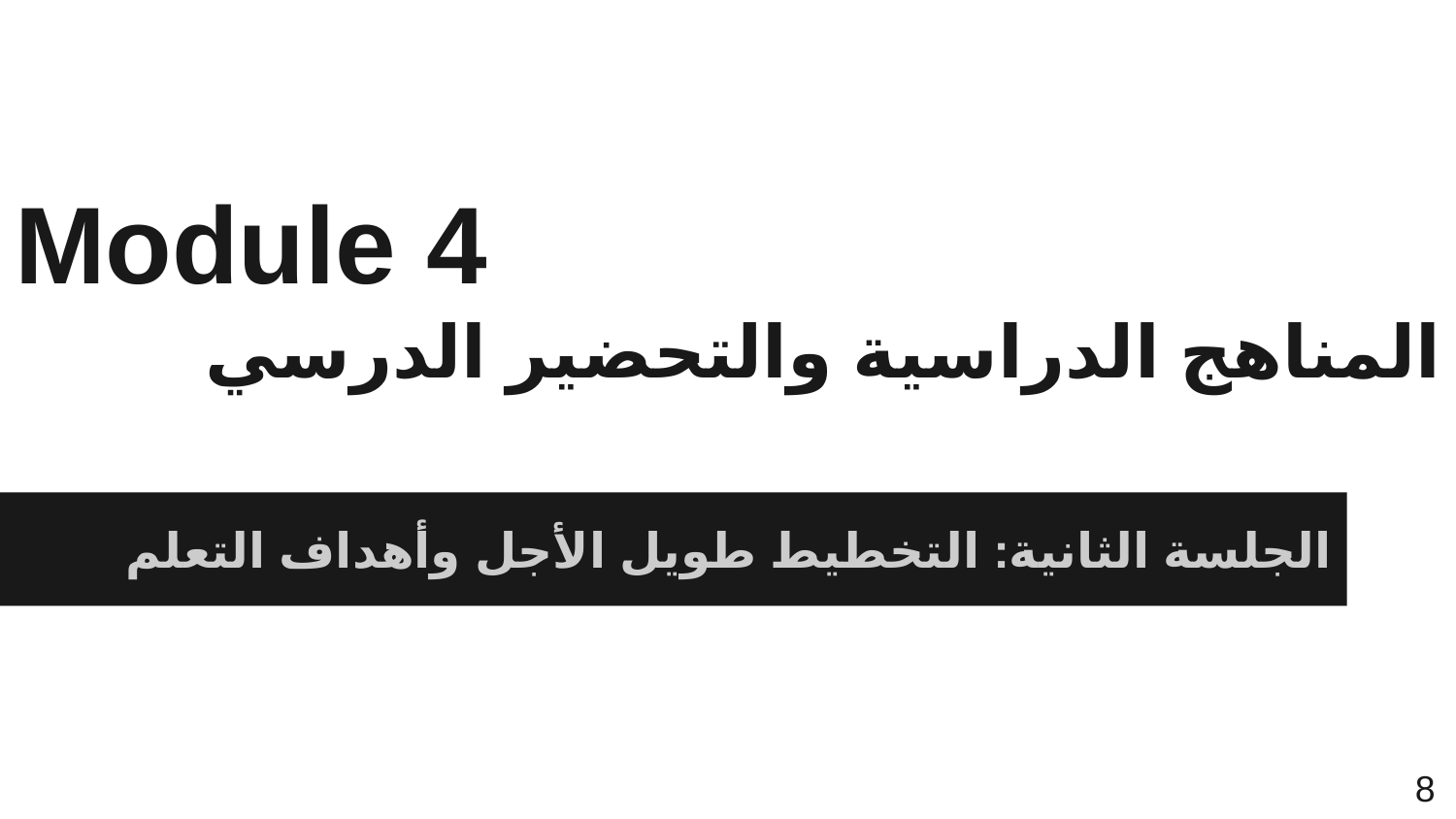

# Module 4
المناهج الدراسية والتحضير الدرسي
الجلسة الثانية: التخطيط طويل الأجل وأهداف التعلم
8